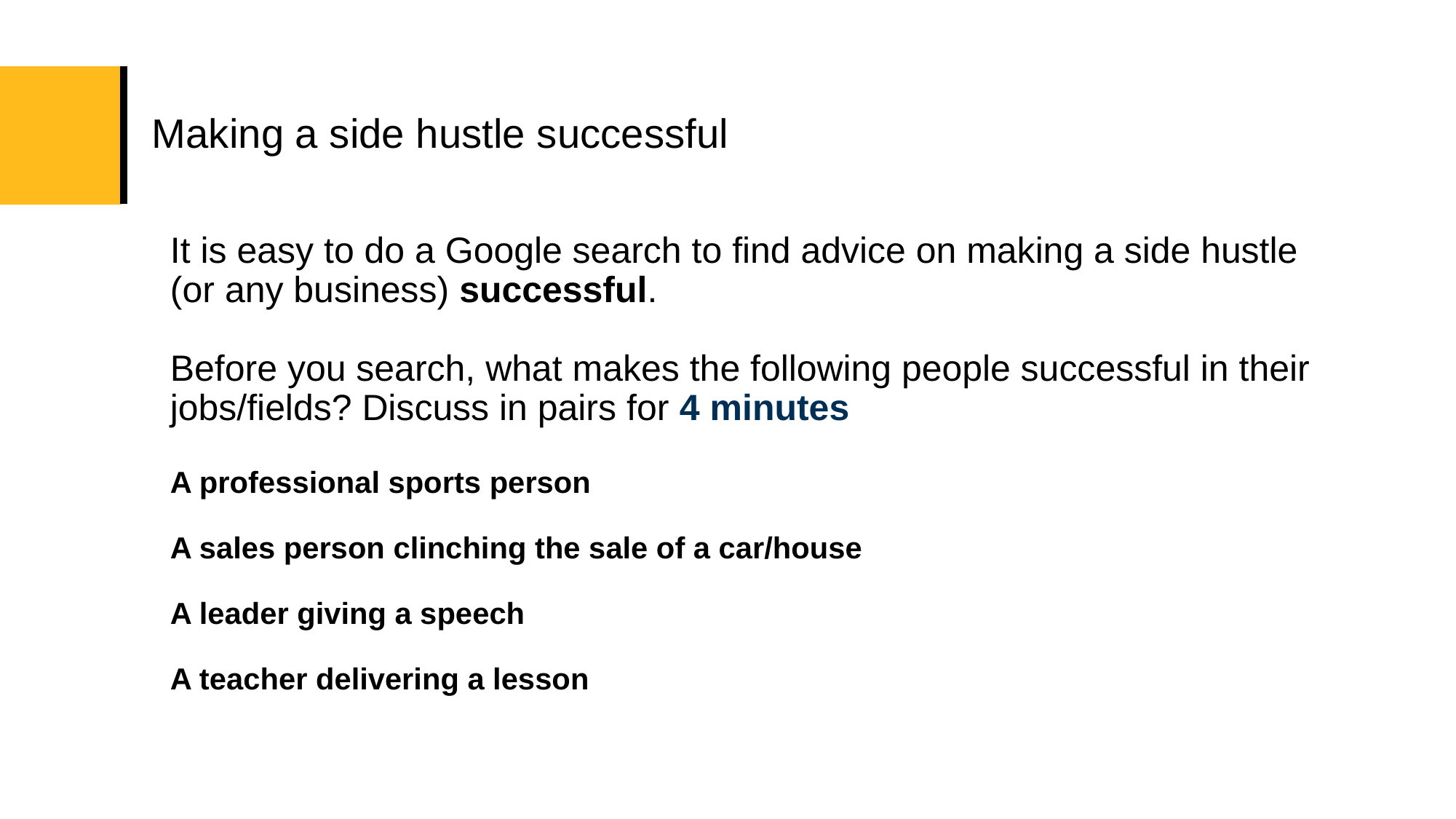

# Making a side hustle successful
It is easy to do a Google search to find advice on making a side hustle (or any business) successful.
Before you search, what makes the following people successful in their jobs/fields? Discuss in pairs for 4 minutes
A professional sports person
A sales person clinching the sale of a car/house
A leader giving a speech
A teacher delivering a lesson